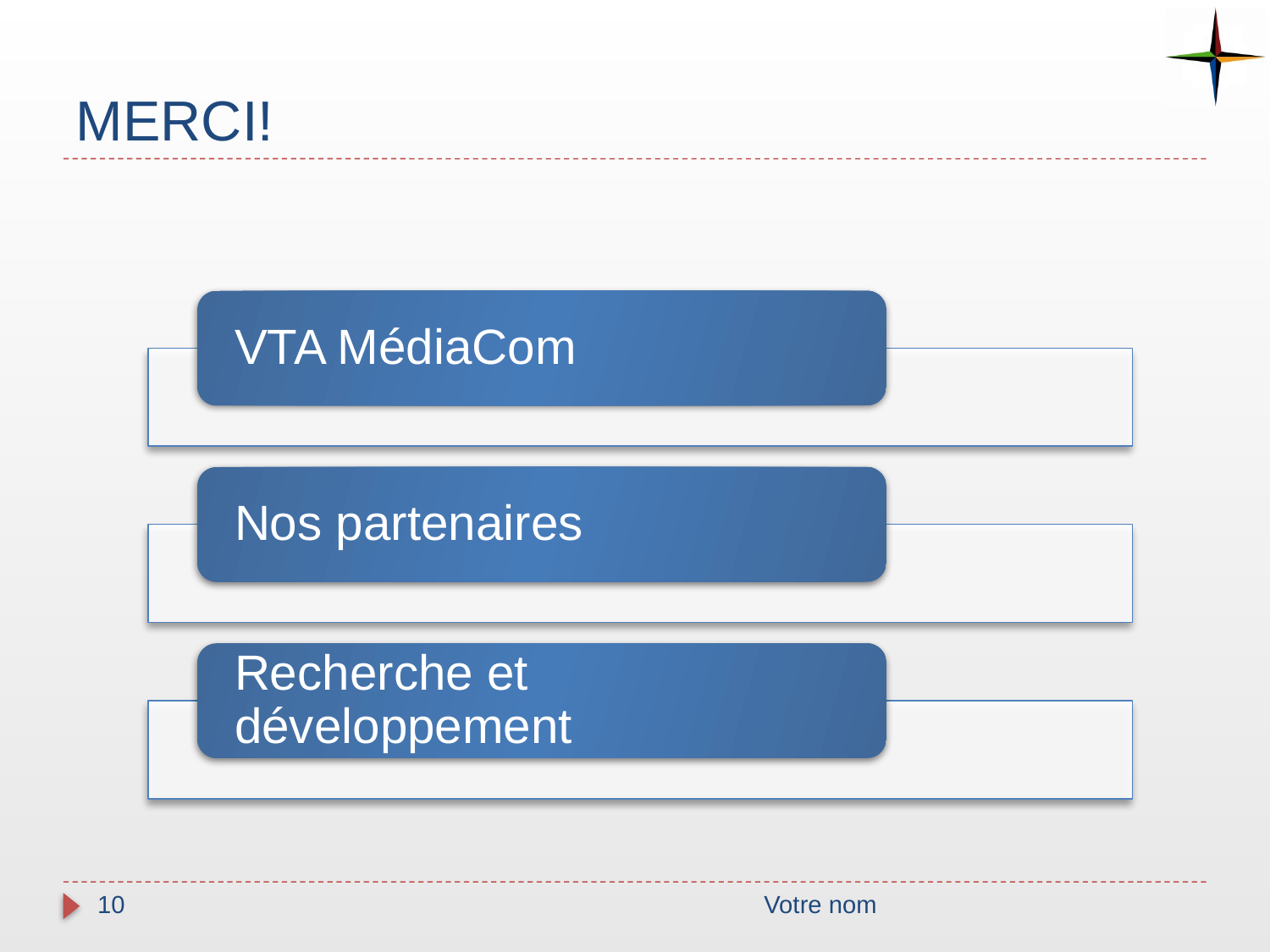

# MERCI!
VTA MédiaCom
Nos partenaires
Recherche et développement
10
Votre nom